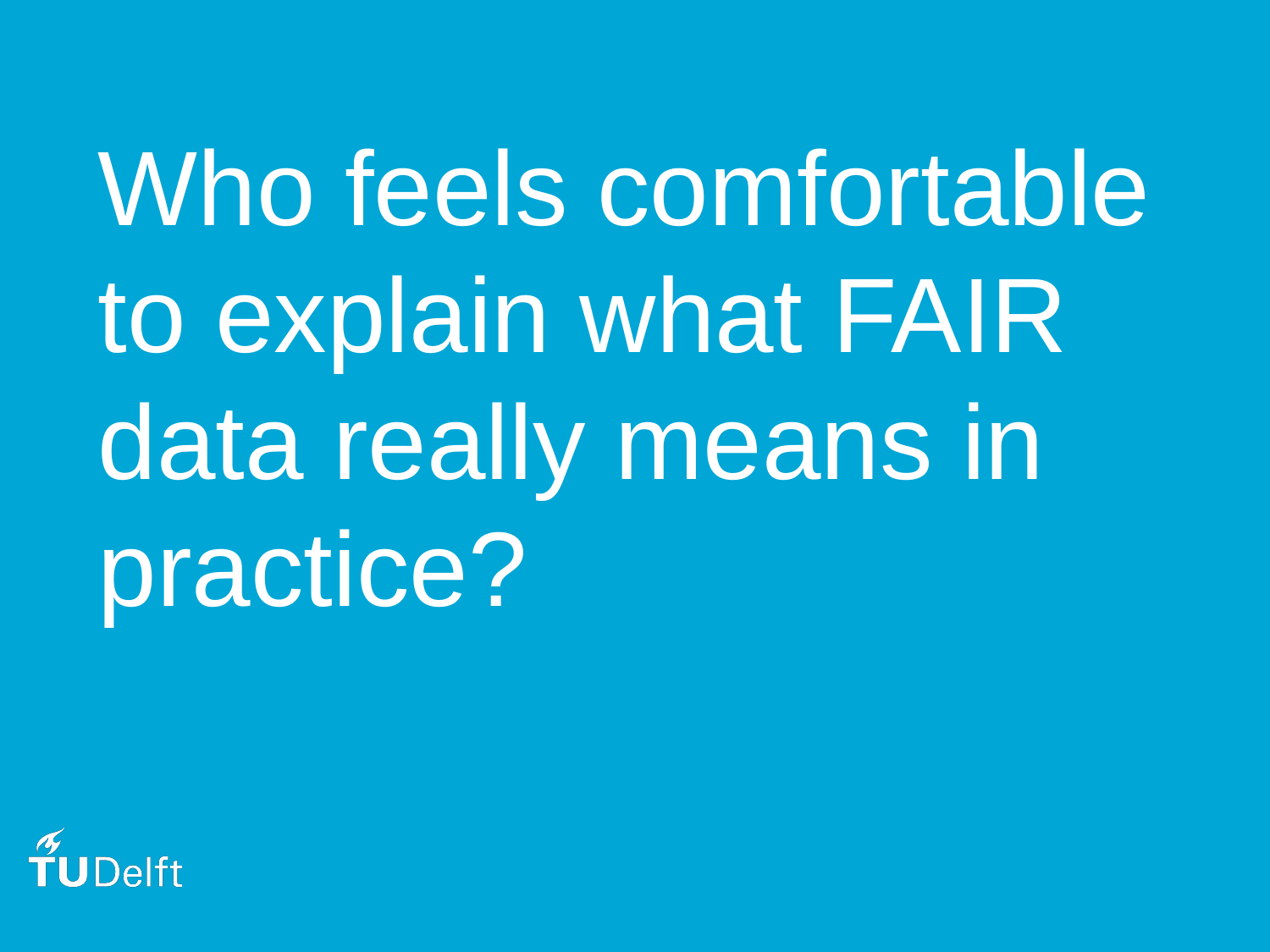

# Who feels comfortable to explain what FAIR data really means in practice?